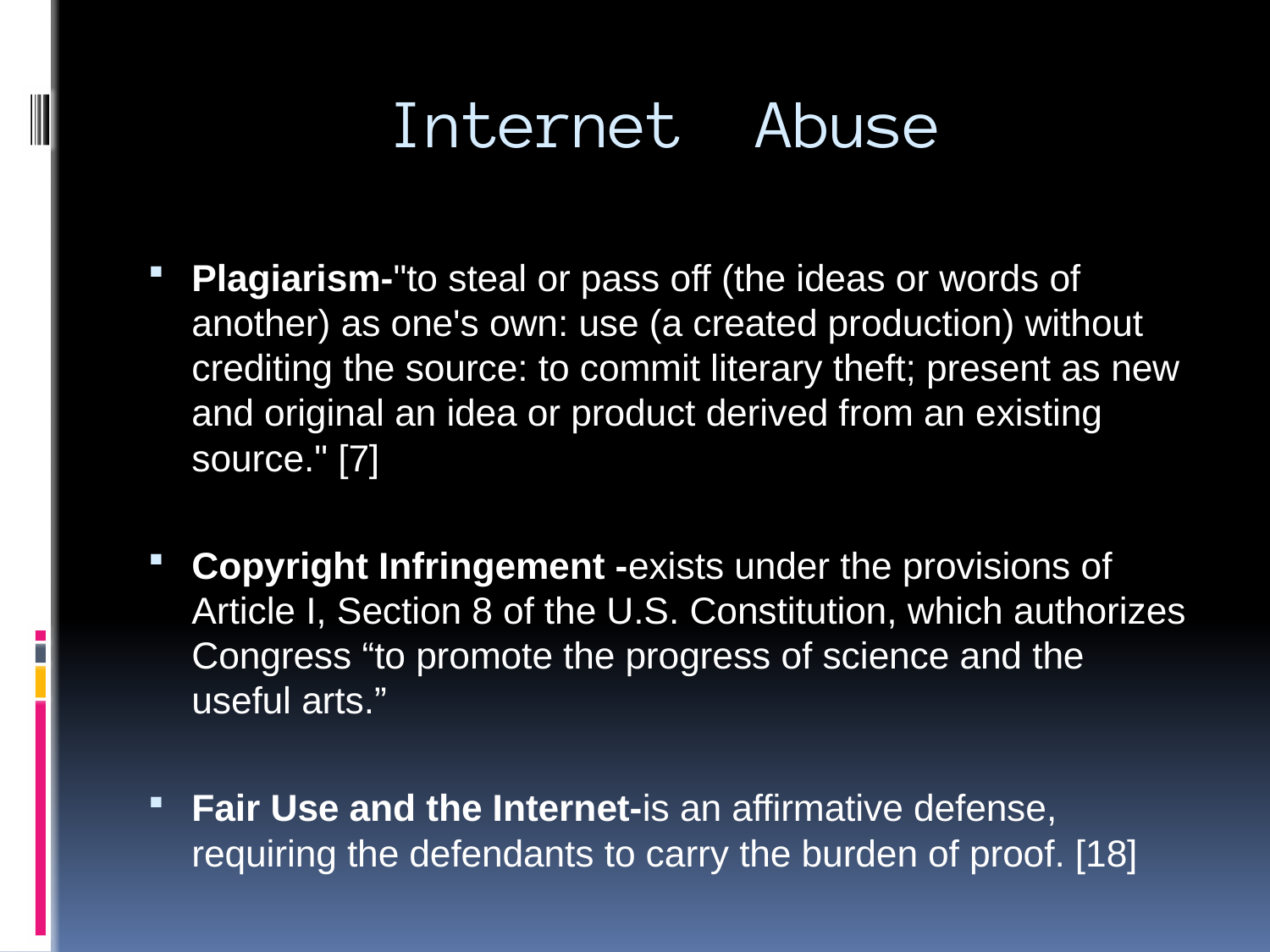

# Internet  Abuse
Plagiarism-"to steal or pass off (the ideas or words of another) as one's own: use (a created production) without crediting the source: to commit literary theft; present as new and original an idea or product derived from an existing source." [7]

Copyright Infringement -exists under the provisions of Article I, Section 8 of the U.S. Constitution, which authorizes Congress “to promote the progress of science and the useful arts.”

Fair Use and the Internet-is an affirmative defense, requiring the defendants to carry the burden of proof. [18]